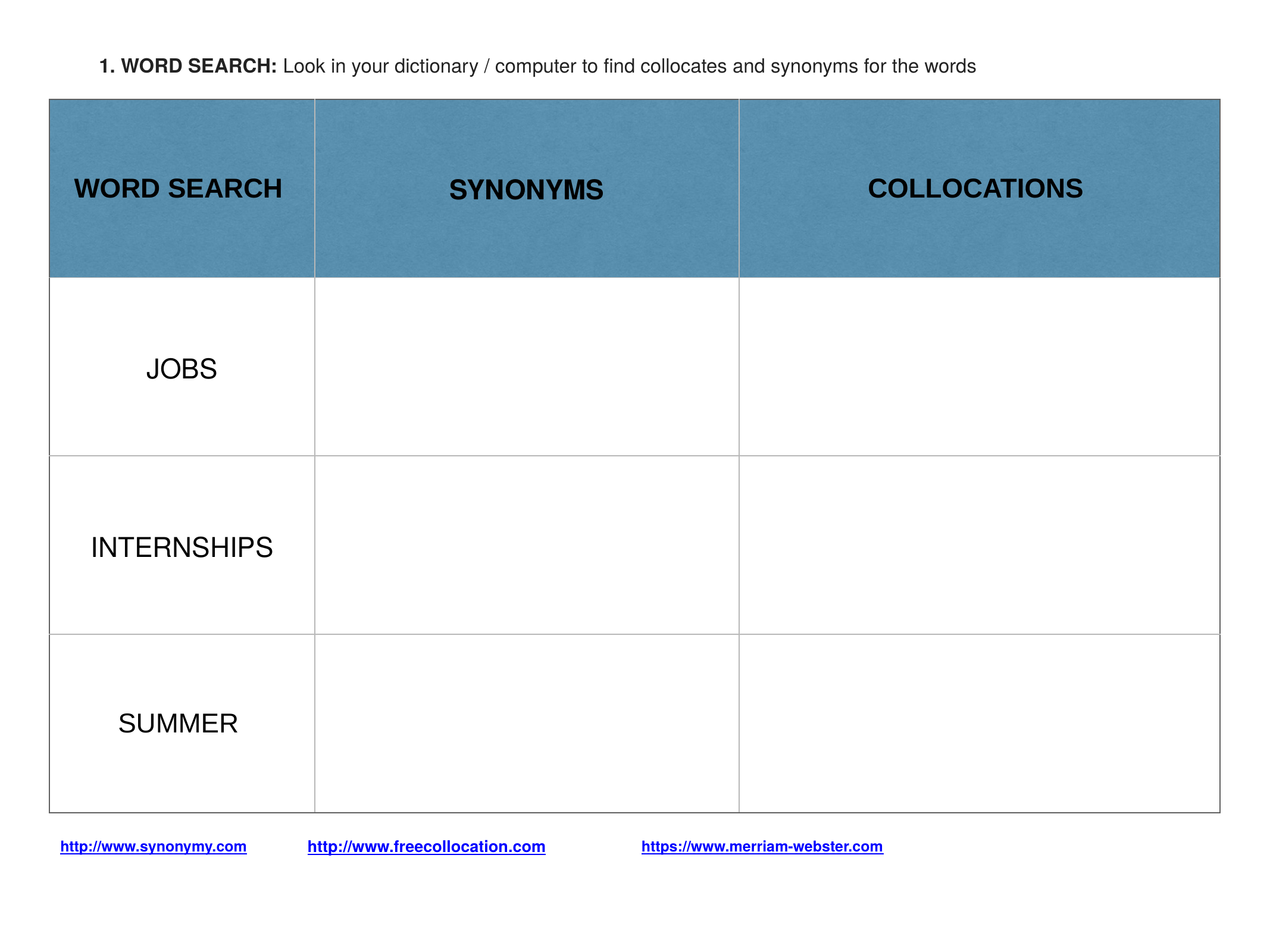

# 1. WORD SEARCH: Look in your dictionary / computer to find collocates and synonyms for the words

| WORD SEARCH | SYNONYMS | COLLOCATIONS |
| --- | --- | --- |
| JOBS |  |  |
| INTERNSHIPS |  |  |
| SUMMER |  |  |
http://www.freecollocation.com
http://www.synonymy.com
https://www.merriam-webster.com